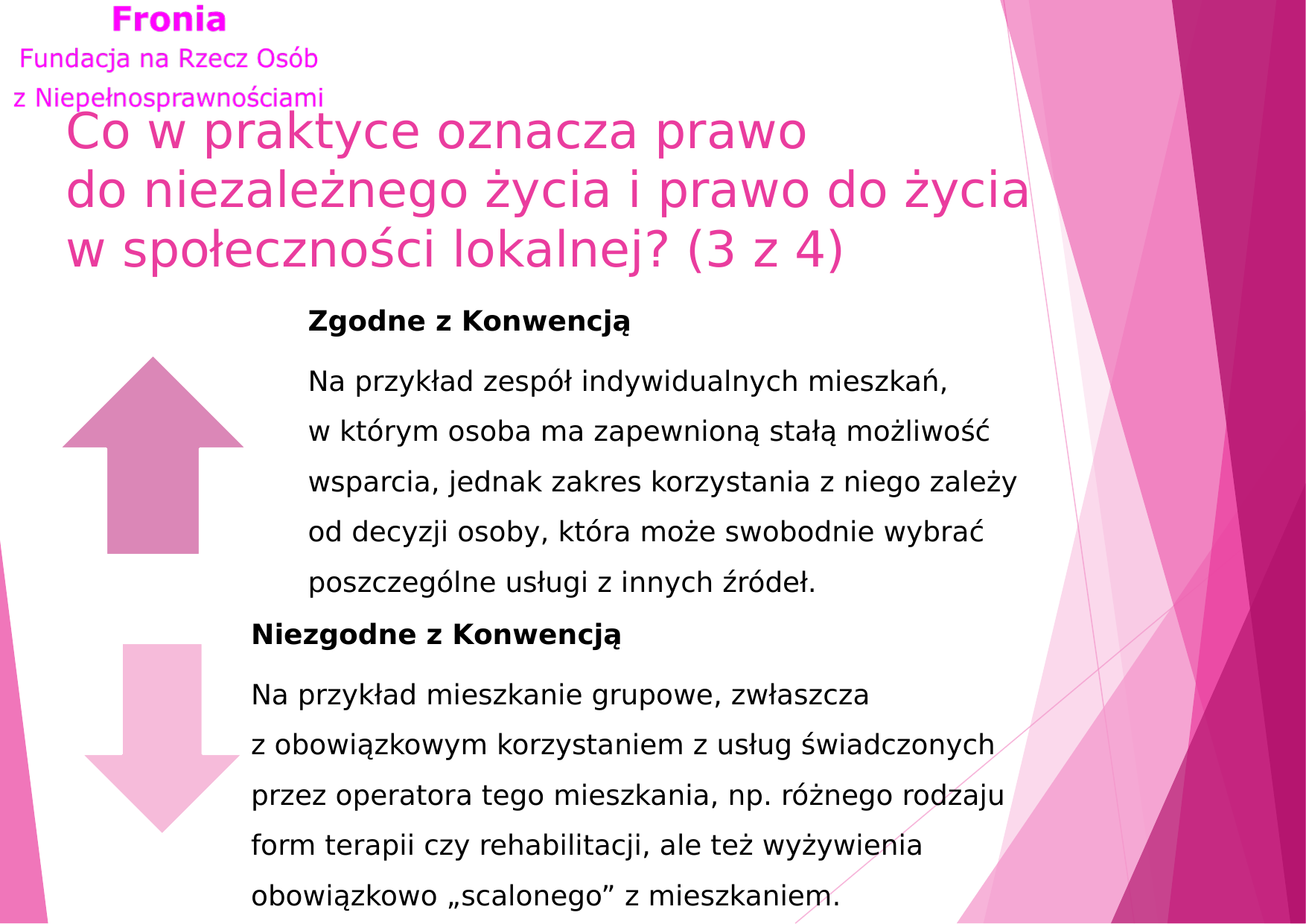

# Co w praktyce oznacza prawo do niezależnego życia i prawo do życia w społeczności lokalnej? (3 z 4)
Zgodne z Konwencją
Na przykład zespół indywidualnych mieszkań, w którym osoba ma zapewnioną stałą możliwość wsparcia, jednak zakres korzystania z niego zależy od decyzji osoby, która może swobodnie wybrać poszczególne usługi z innych źródeł.

Niezgodne z Konwencją
Na przykład mieszkanie grupowe, zwłaszcza z obowiązkowym korzystaniem z usług świadczonych przez operatora tego mieszkania, np. różnego rodzaju form terapii czy rehabilitacji, ale też wyżywienia obowiązkowo „scalonego” z mieszkaniem.